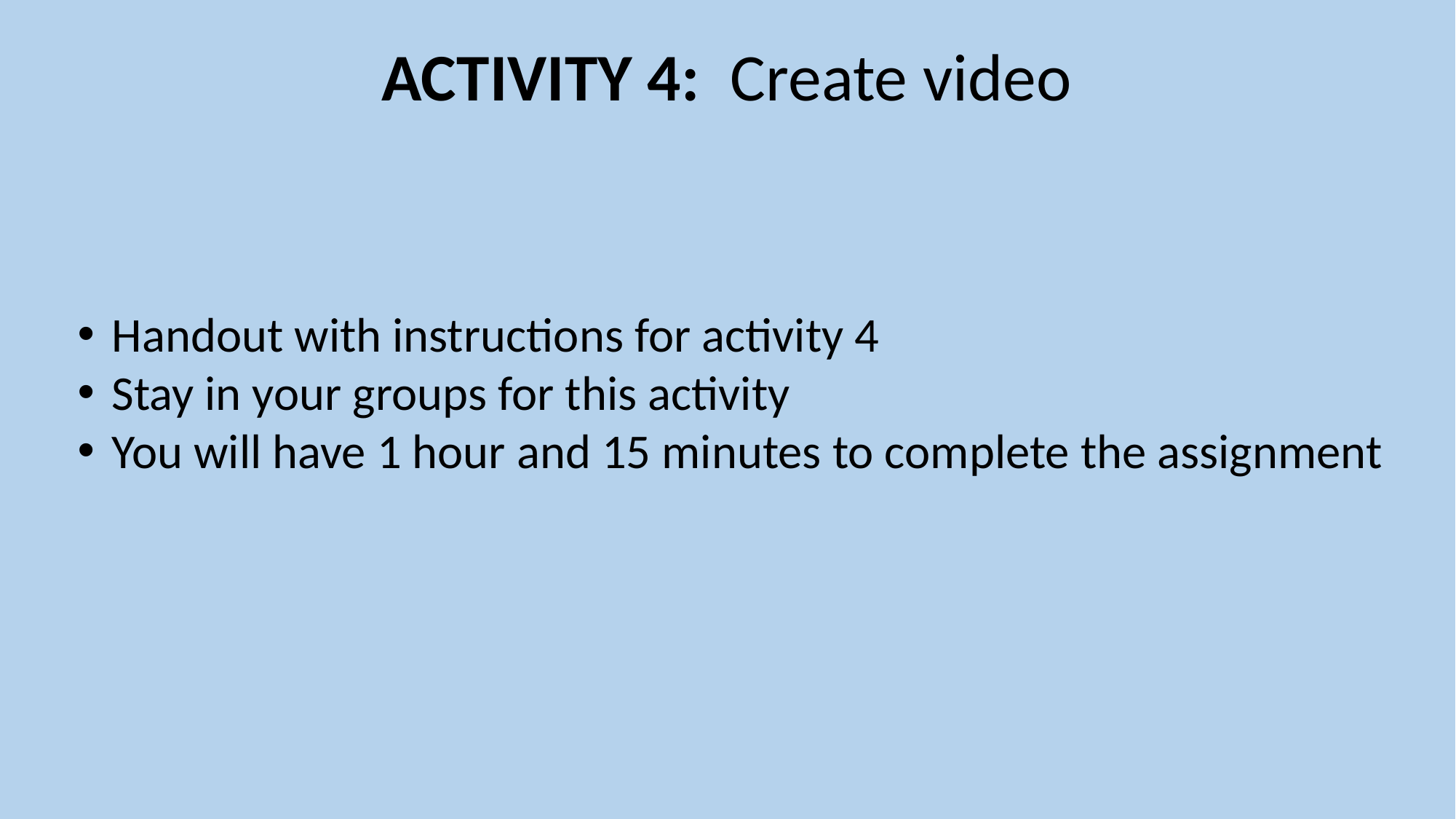

# ACTIVITY 4:  Create video
Handout with instructions for activity 4
Stay in your groups for this activity
You will have 1 hour and 15 minutes to complete the assignment